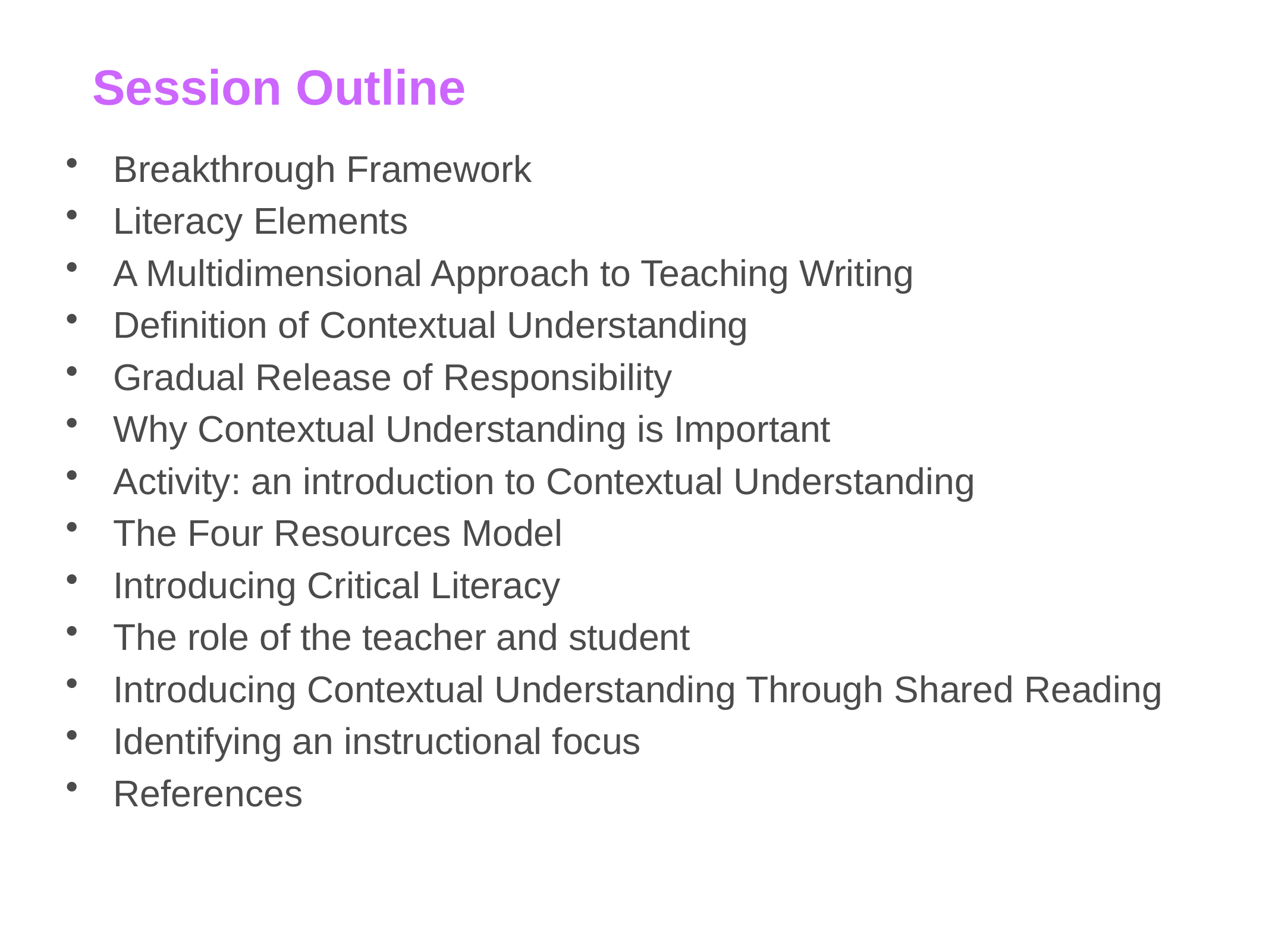

Session Outline
Breakthrough Framework
Literacy Elements
A Multidimensional Approach to Teaching Writing
Definition of Contextual Understanding
Gradual Release of Responsibility
Why Contextual Understanding is Important
Activity: an introduction to Contextual Understanding
The Four Resources Model
Introducing Critical Literacy
The role of the teacher and student
Introducing Contextual Understanding Through Shared Reading
Identifying an instructional focus
References